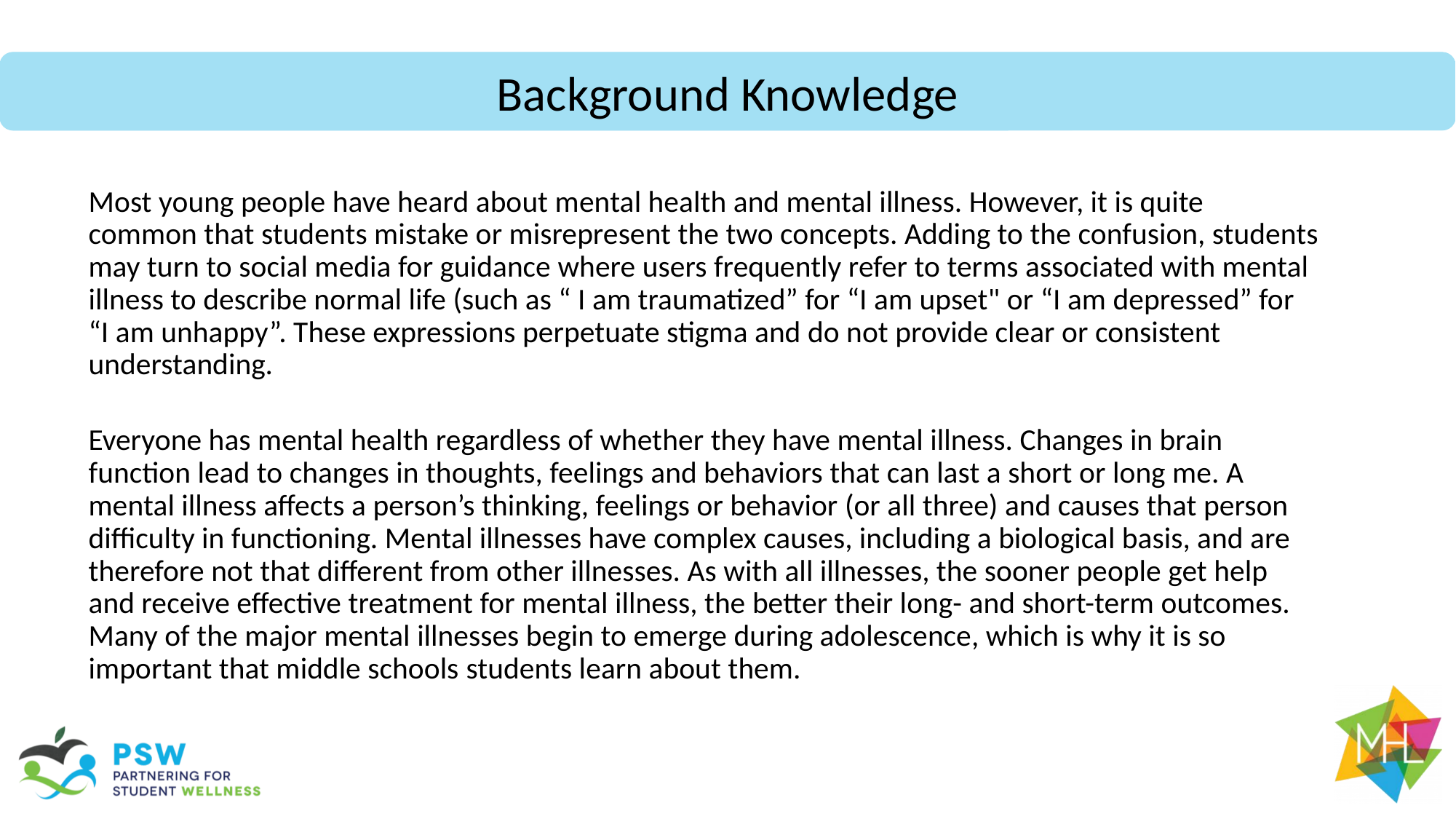

Background Knowledge
Most young people have heard about mental health and mental illness. However, it is quite common that students mistake or misrepresent the two concepts. Adding to the confusion, students may turn to social media for guidance where users frequently refer to terms associated with mental illness to describe normal life (such as “ I am traumatized” for “I am upset" or “I am depressed” for “I am unhappy”. These expressions perpetuate stigma and do not provide clear or consistent understanding.

Everyone has mental health regardless of whether they have mental illness. Changes in brain function lead to changes in thoughts, feelings and behaviors that can last a short or long me. A mental illness affects a person’s thinking, feelings or behavior (or all three) and causes that person difficulty in functioning. Mental illnesses have complex causes, including a biological basis, and are therefore not that different from other illnesses. As with all illnesses, the sooner people get help and receive effective treatment for mental illness, the better their long- and short-term outcomes. Many of the major mental illnesses begin to emerge during adolescence, which is why it is so important that middle schools students learn about them.